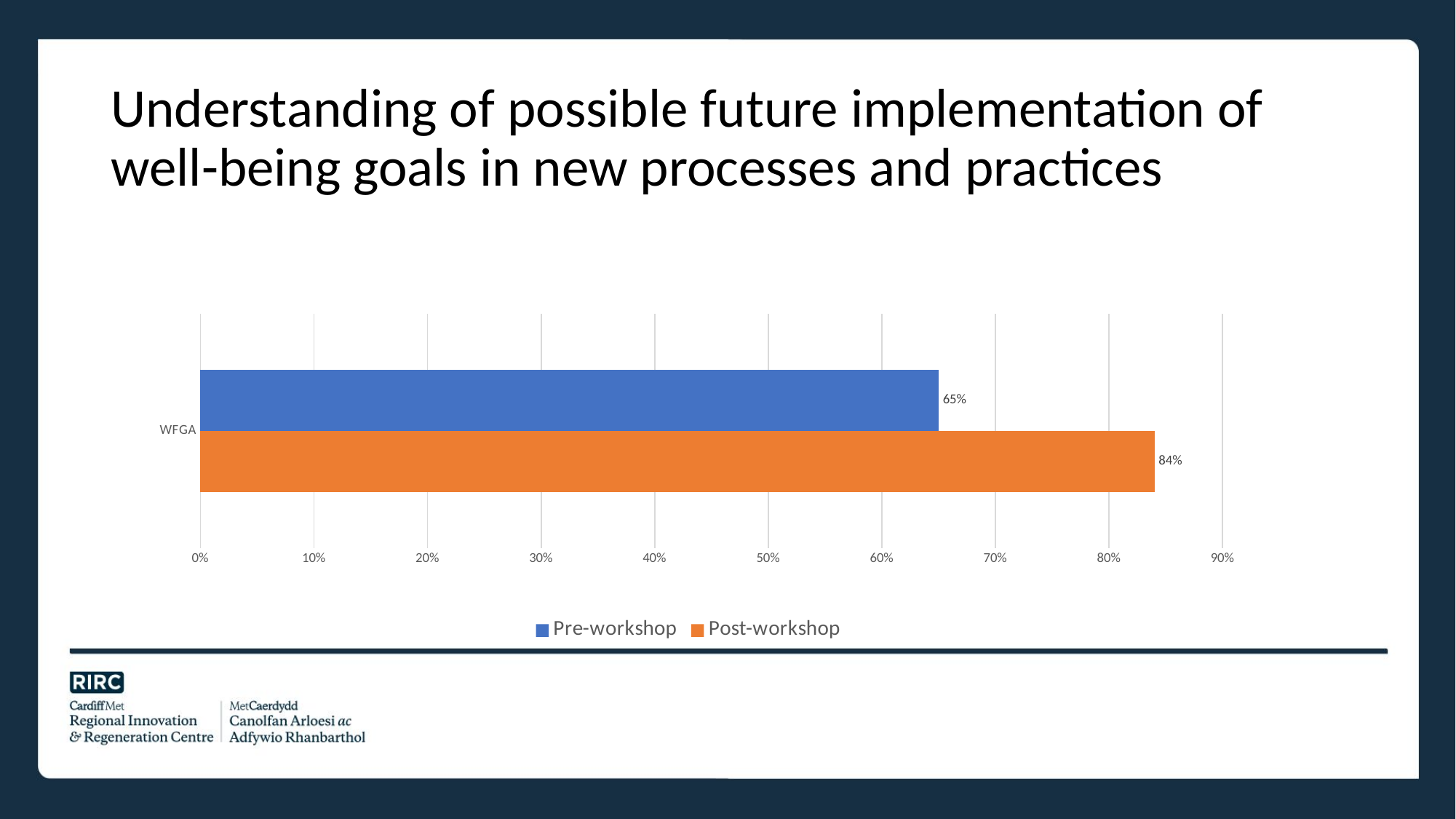

# Understanding of possible future implementation of well-being goals in new processes and practices

### Chart

| Category | Post-workshop | Pre-workshop |
|---|---|---|
| WFGA | 0.84 | 0.65 |